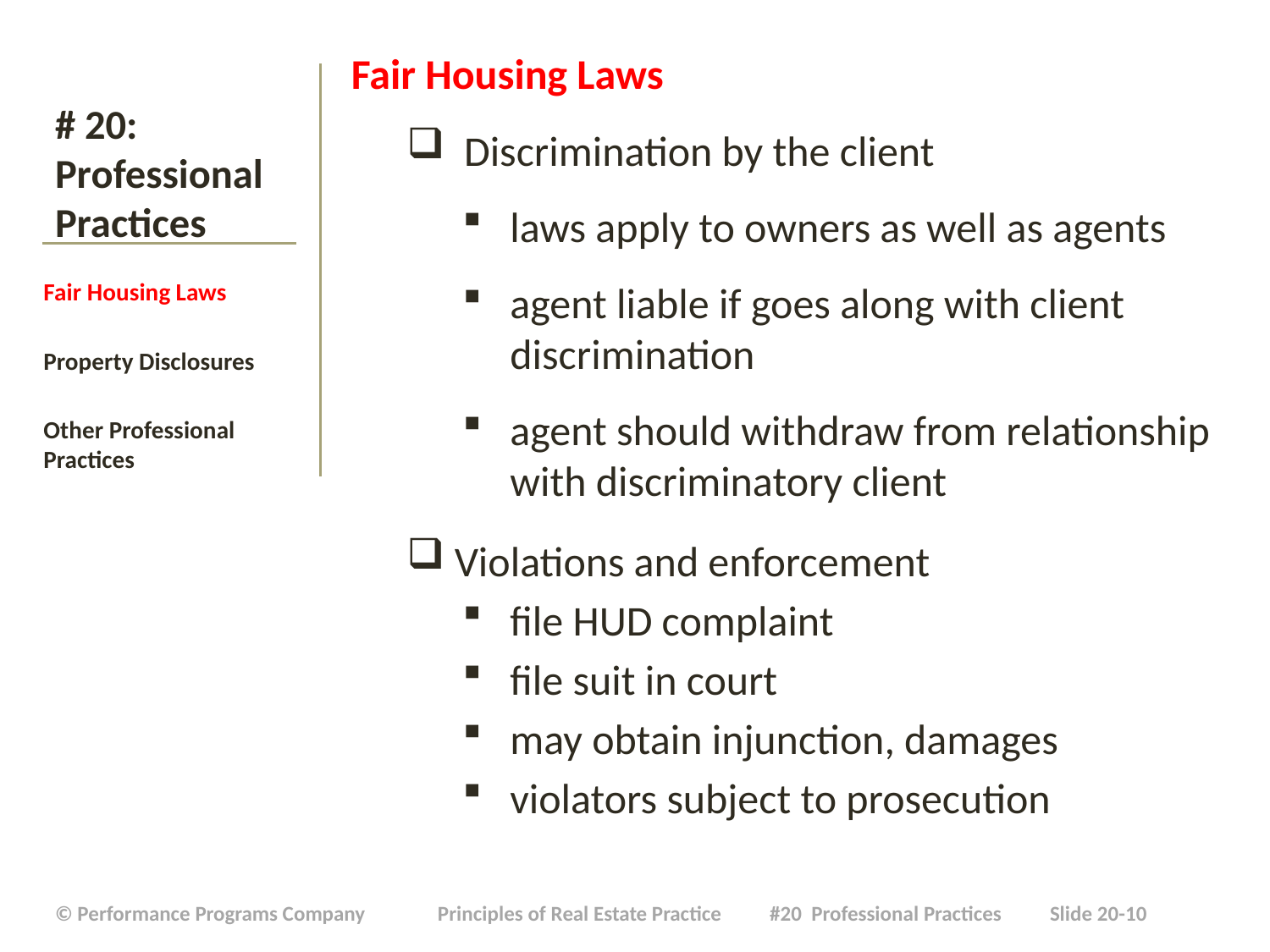

Fair Housing Laws

  Discrimination by the client
laws apply to owners as well as agents
agent liable if goes along with client discrimination
agent should withdraw from relationship with discriminatory client
Violations and enforcement
file HUD complaint
file suit in court
may obtain injunction, damages
violators subject to prosecution
# # 20: Professional Practices

Fair Housing Laws

Property Disclosures

Other Professional Practices

| © Performance Programs Company Principles of Real Estate Practice #20 Professional Practices Slide 20-10 |
| --- |